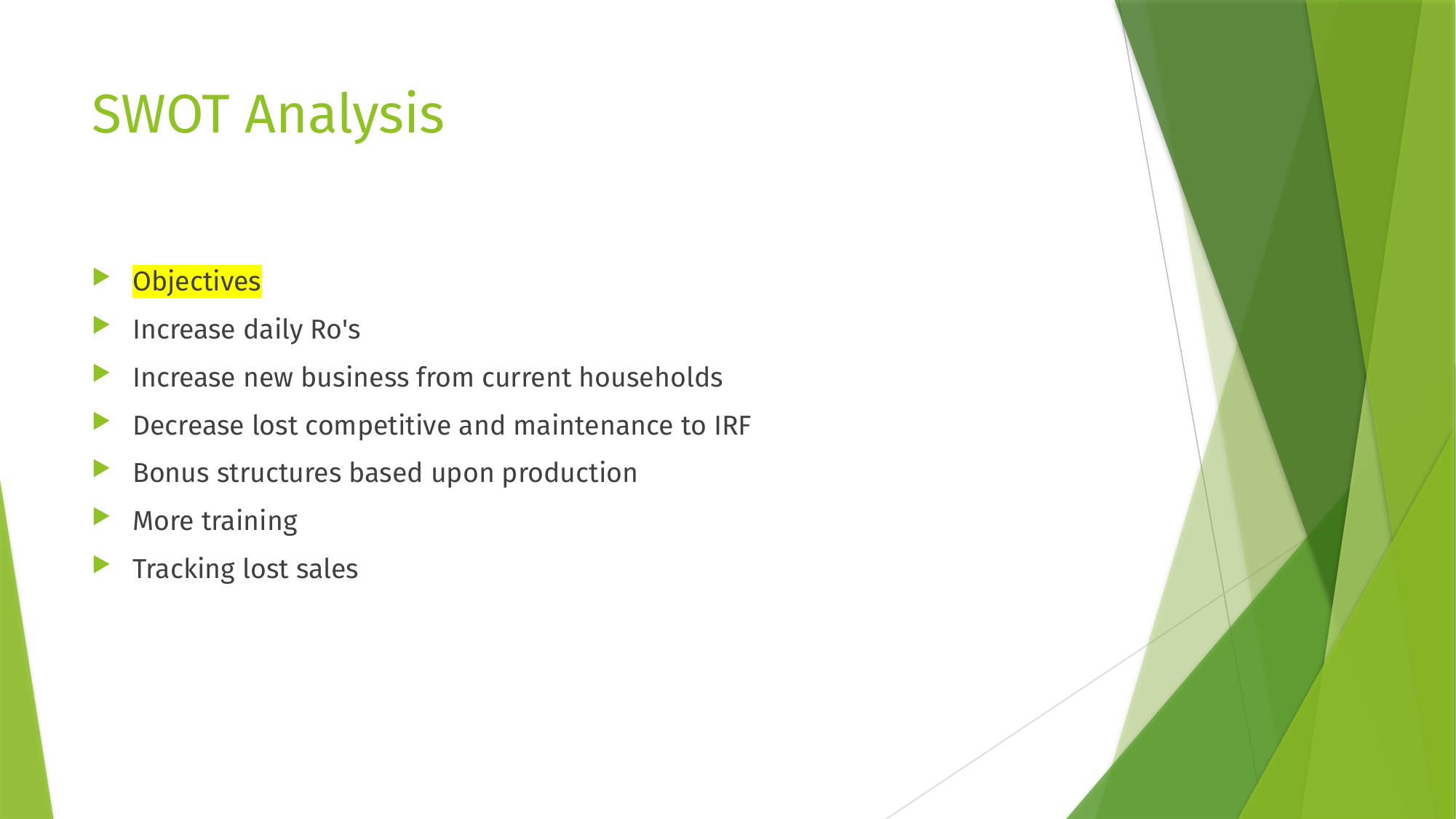

# SWOT Analysis
Objectives
Increase daily Ro's
Increase new business from current households
Decrease lost competitive and maintenance to IRF
Bonus structures based upon production
More training
Tracking lost sales